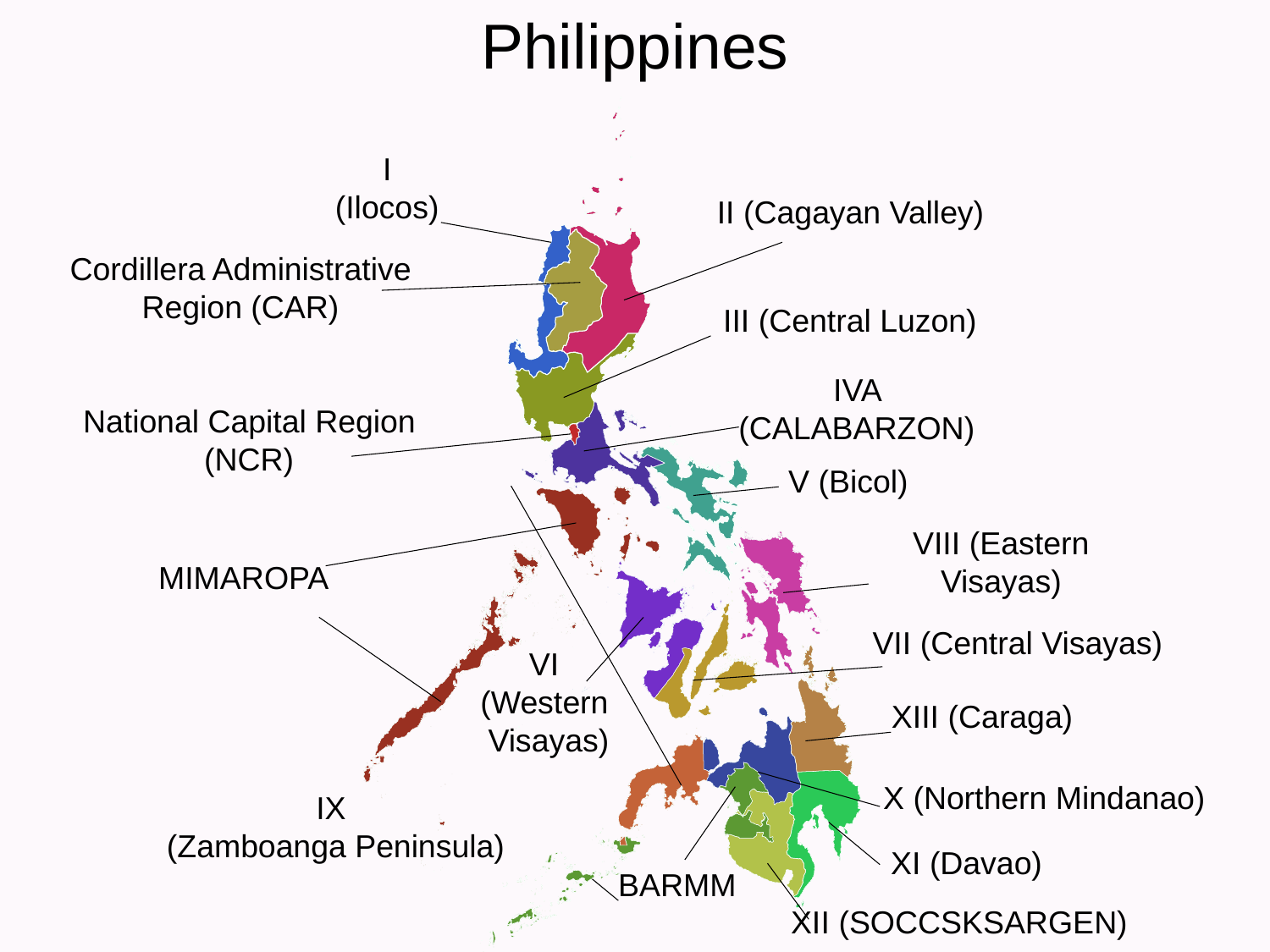

# Philippines

I (Ilocos)
II (Cagayan Valley)

Cordillera Administrative Region (CAR)
III (Central Luzon)
IVA (CALABARZON)
National Capital Region (NCR)
V (Bicol)
VIII (Eastern Visayas)
MIMAROPA
VII (Central Visayas)
VI
(Western
Visayas)
XIII (Caraga)
X (Northern Mindanao)
IX
(Zamboanga Peninsula)
XI (Davao)
BARMM
XII (SOCCSKSARGEN)